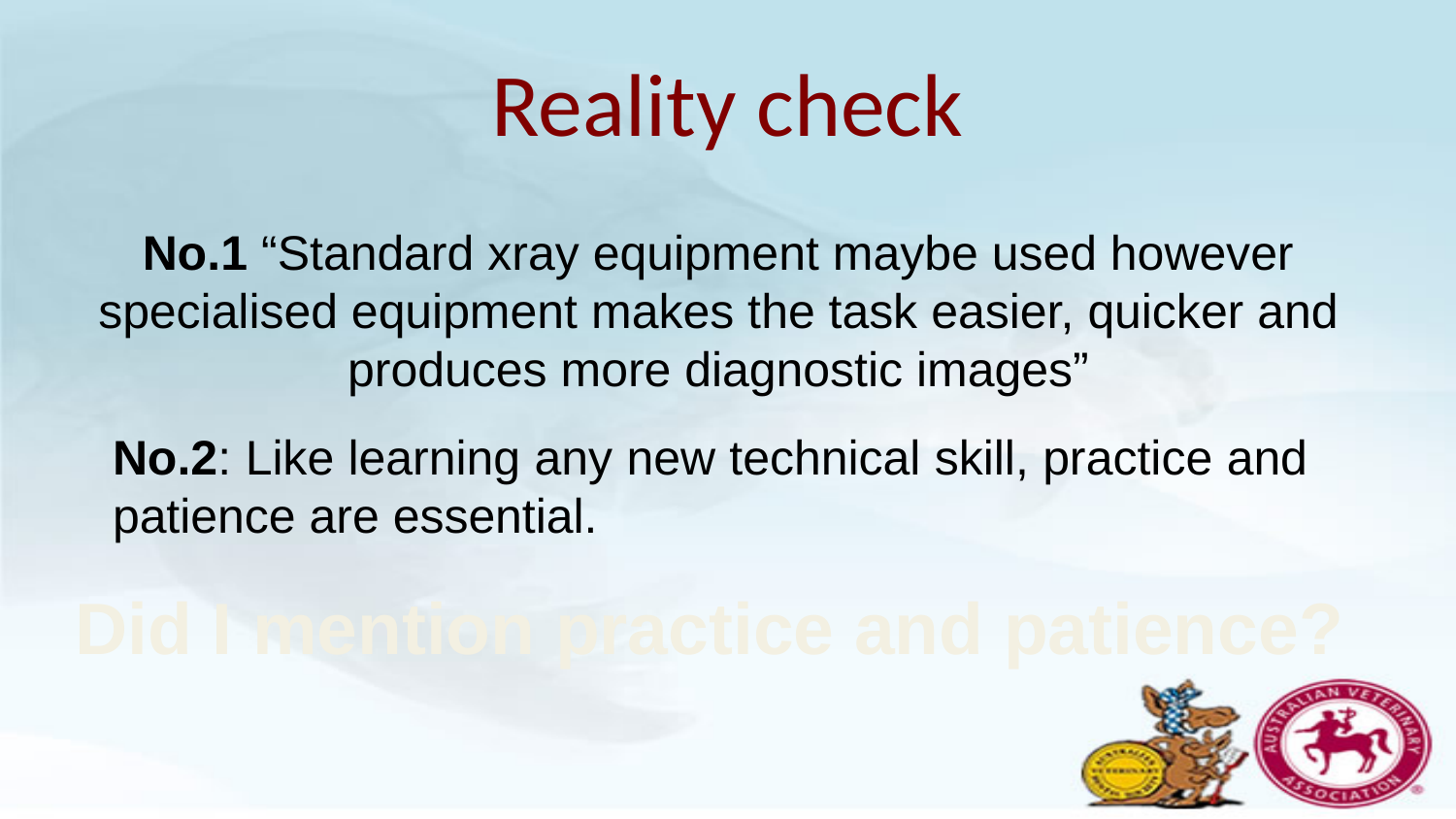

# Reality check
No.1 “Standard xray equipment maybe used however specialised equipment makes the task easier, quicker and produces more diagnostic images”

No.2: Like learning any new technical skill, practice and patience are essential.
Did I mention practice and patience?